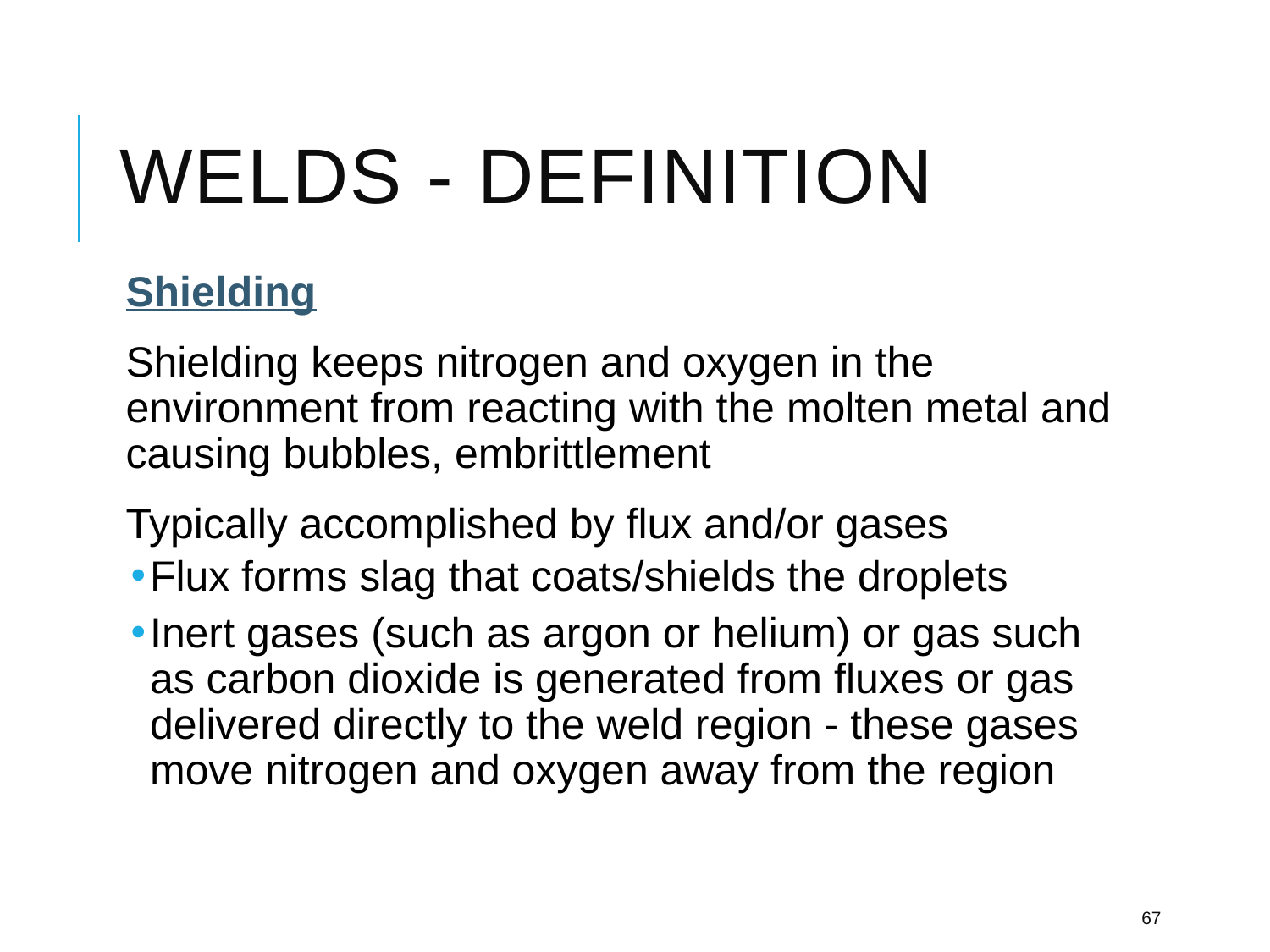

# Welds - definition
Shielding
Shielding keeps nitrogen and oxygen in the environment from reacting with the molten metal and causing bubbles, embrittlement
Typically accomplished by flux and/or gases
Flux forms slag that coats/shields the droplets
Inert gases (such as argon or helium) or gas such as carbon dioxide is generated from fluxes or gas delivered directly to the weld region - these gases move nitrogen and oxygen away from the region

67